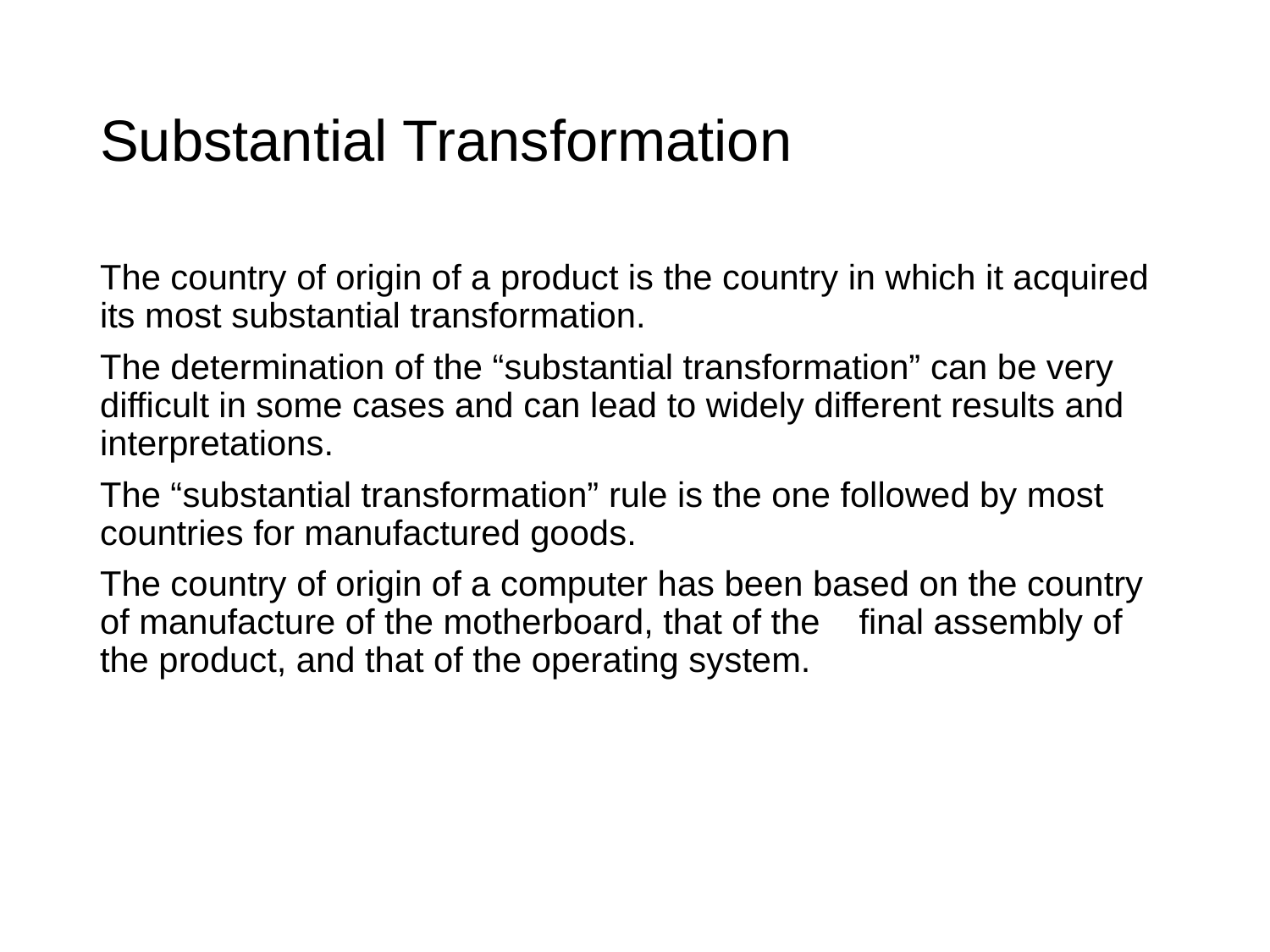

# Substantial Transformation
The country of origin of a product is the country in which it acquired its most substantial transformation.
The determination of the “substantial transformation” can be very difficult in some cases and can lead to widely different results and interpretations.
The “substantial transformation” rule is the one followed by most countries for manufactured goods.
The country of origin of a computer has been based on the country of manufacture of the motherboard, that of the    final assembly of the product, and that of the operating system.